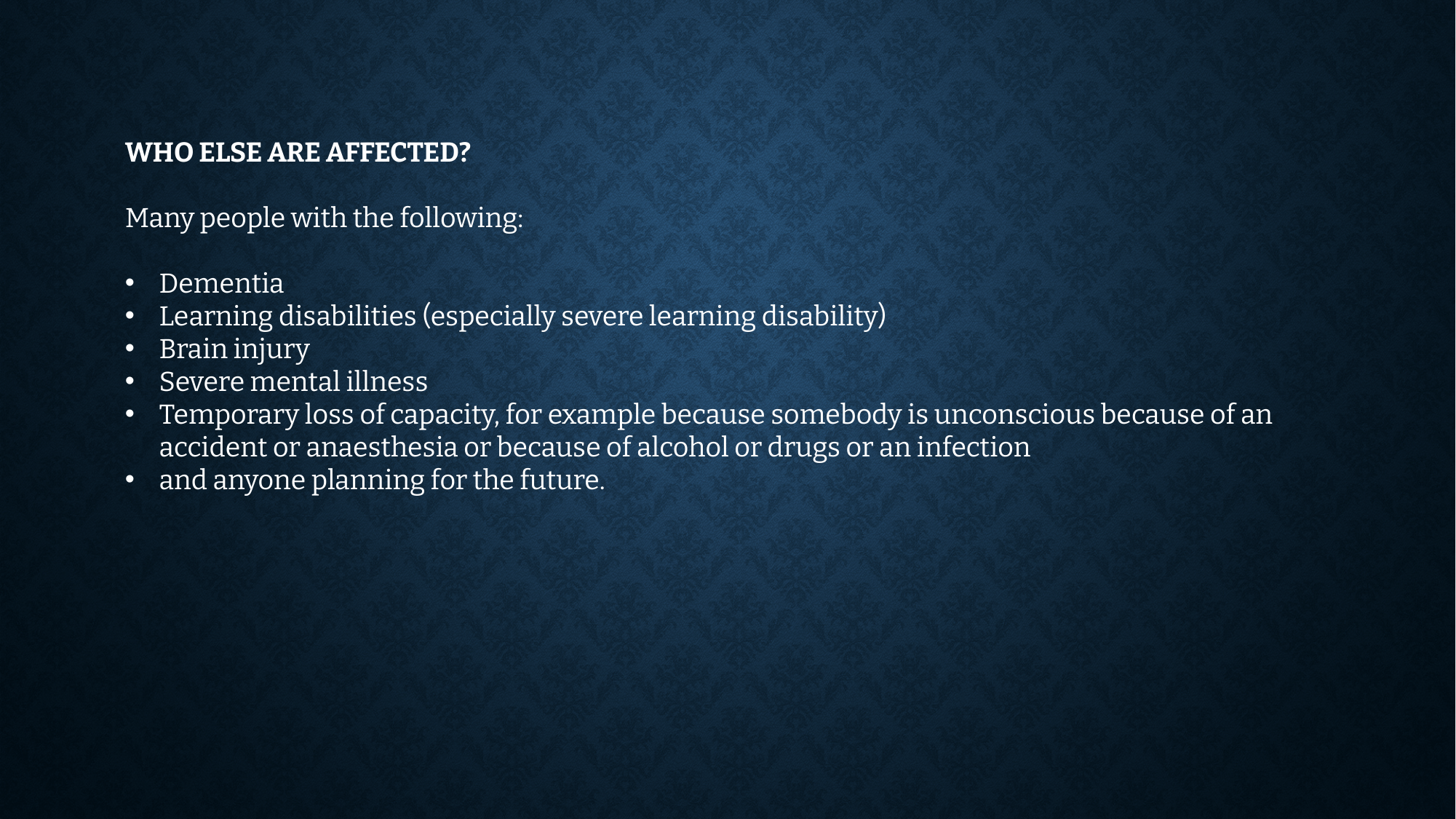

WHO ELSE ARE AFFECTED?

Many people with the following:

Dementia
Learning disabilities (especially severe learning disability)
Brain injury
Severe mental illness
Temporary loss of capacity, for example because somebody is unconscious because of an accident or anaesthesia or because of alcohol or drugs or an infection
and anyone planning for the future.